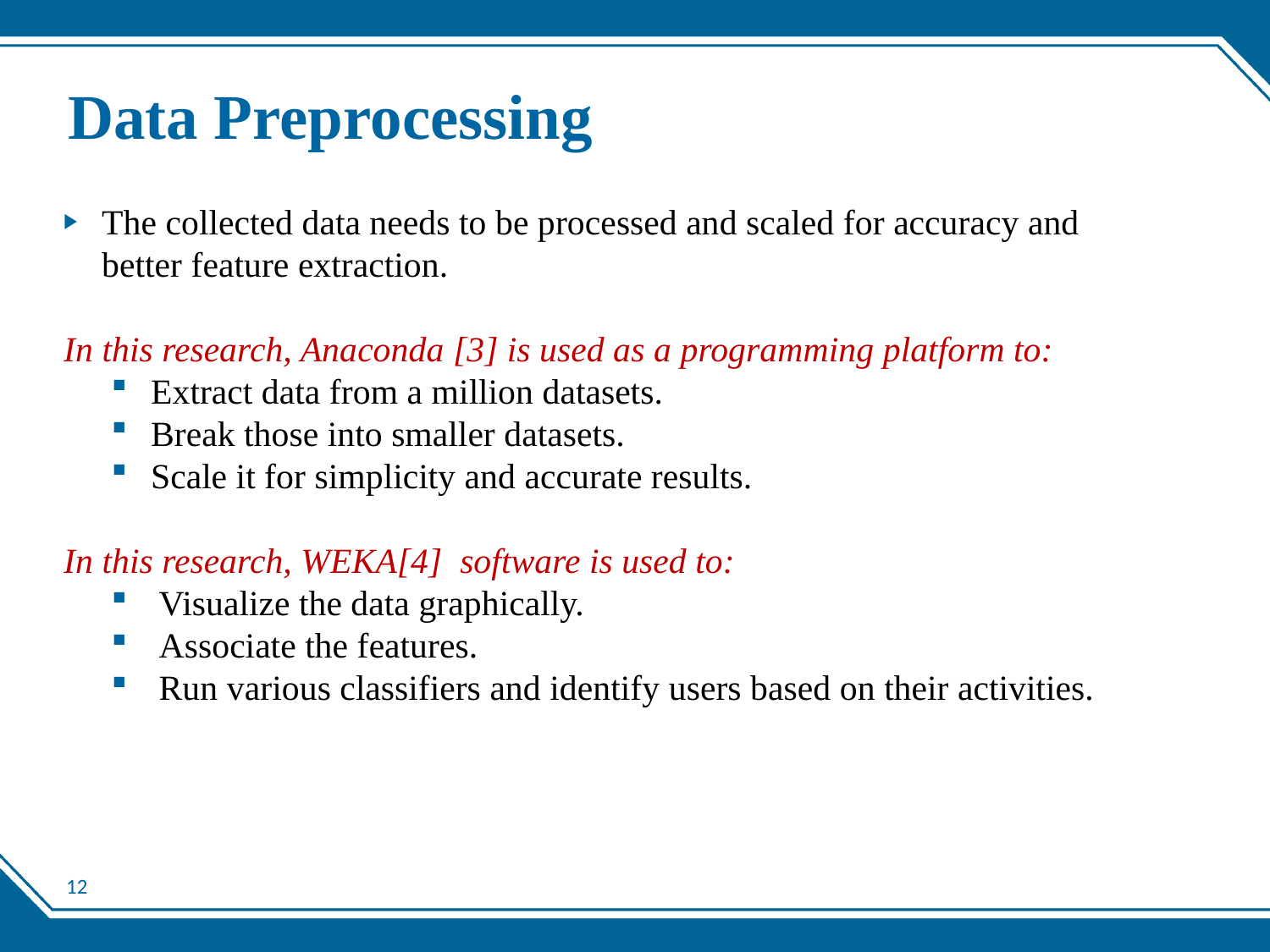

# Data Preprocessing

The collected data needs to be processed and scaled for accuracy and better feature extraction.

In this research, Anaconda [3] is used as a programming platform to:
Extract data from a million datasets.
Break those into smaller datasets.
Scale it for simplicity and accurate results.

In this research, WEKA[4]  software is used to:
Visualize the data graphically.
Associate the features.
Run various classifiers and identify users based on their activities.